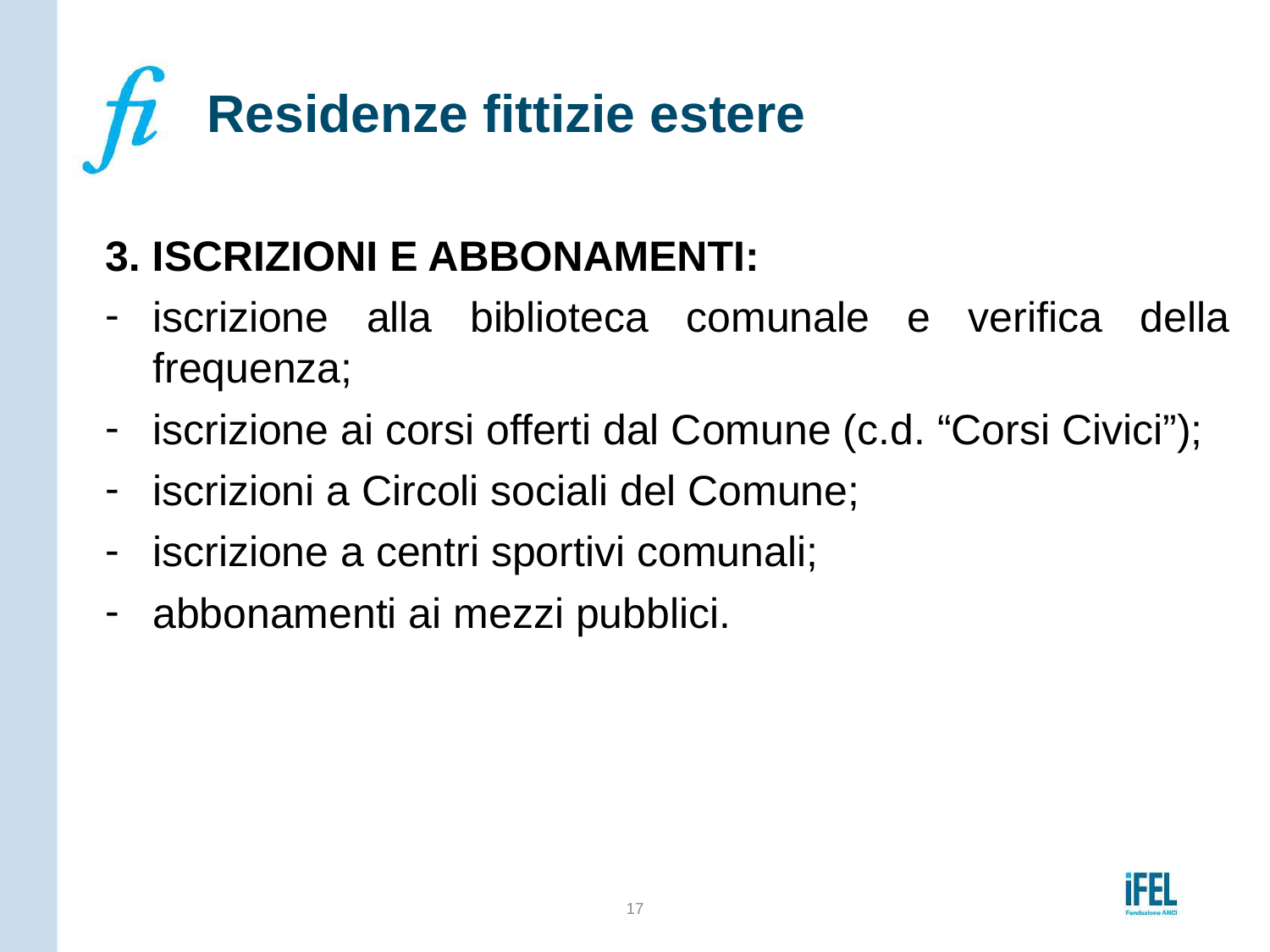

# Residenze fittizie estere
3. ISCRIZIONI E ABBONAMENTI:
iscrizione alla biblioteca comunale e verifica della frequenza;
iscrizione ai corsi offerti dal Comune (c.d. “Corsi Civici”);
iscrizioni a Circoli sociali del Comune;
iscrizione a centri sportivi comunali;
abbonamenti ai mezzi pubblici.

17